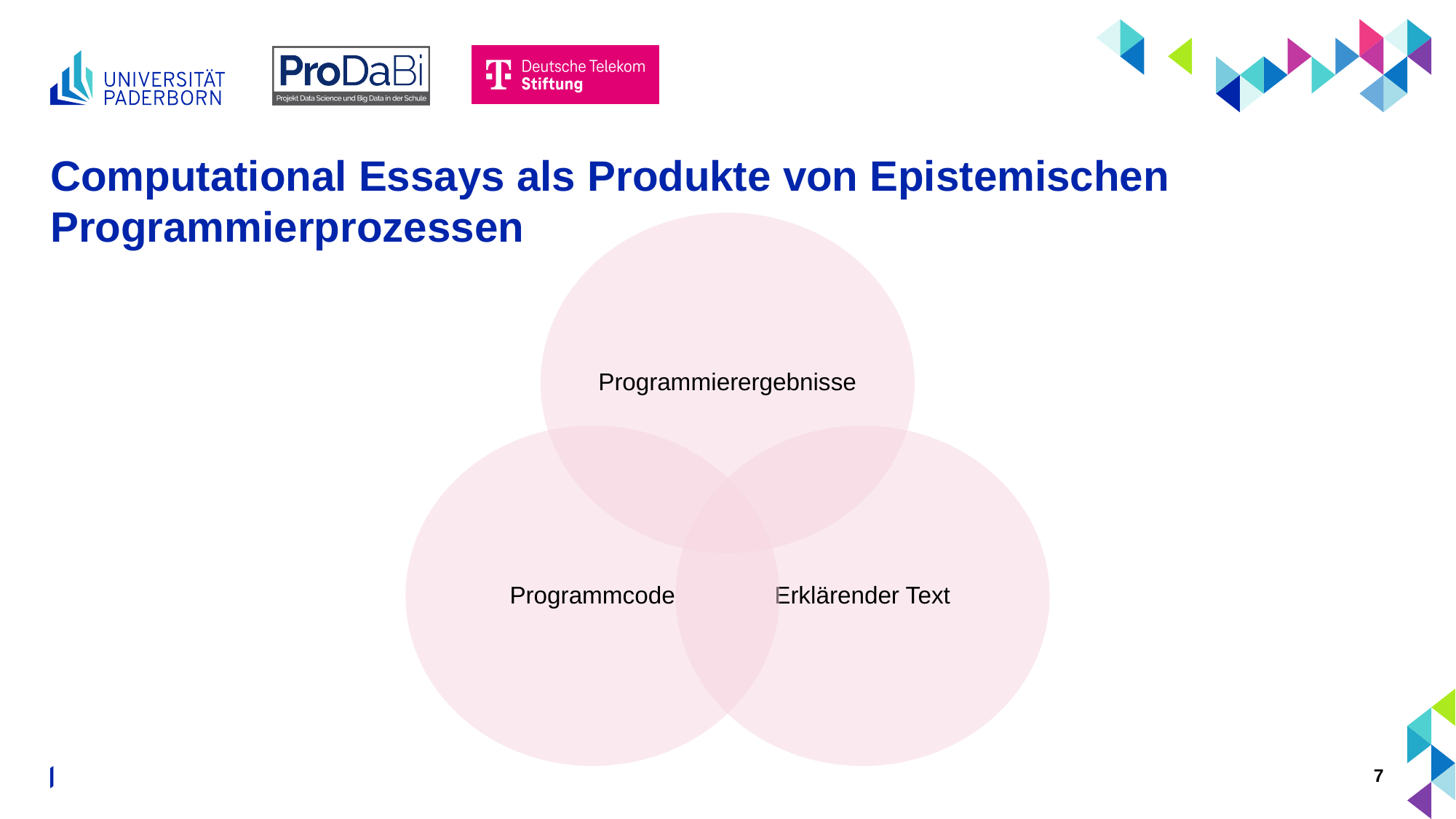

# Computational Essays als Produkte von Epistemischen Programmierprozessen

Programmierergebnisse
Programmcode
Erklärender Text
Input: Computational Essays
7